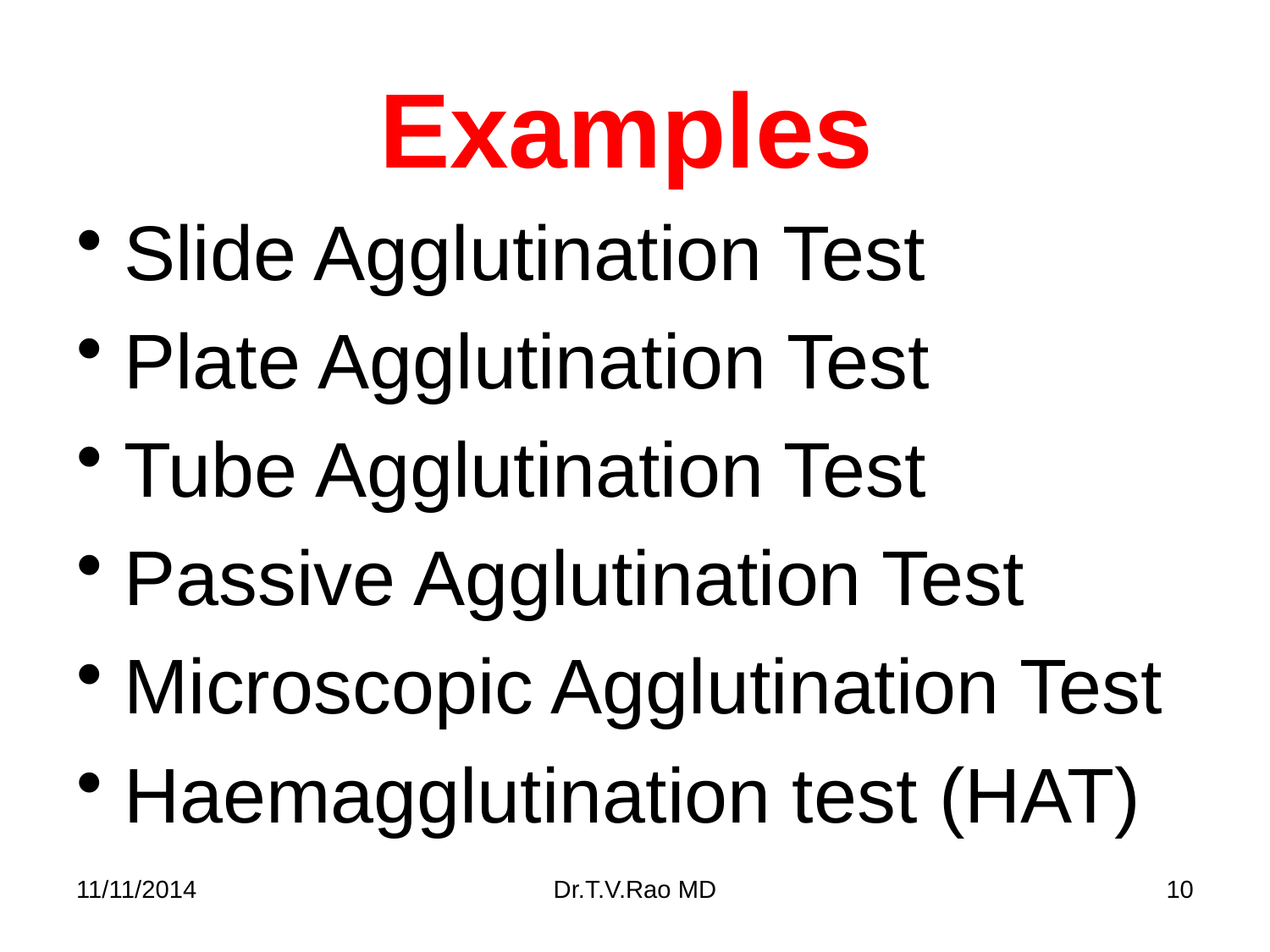

# Examples
Slide Agglutination Test
Plate Agglutination Test
Tube Agglutination Test
Passive Agglutination Test
Microscopic Agglutination Test
Haemagglutination test (HAT)
11/11/2014
Dr.T.V.Rao MD
10